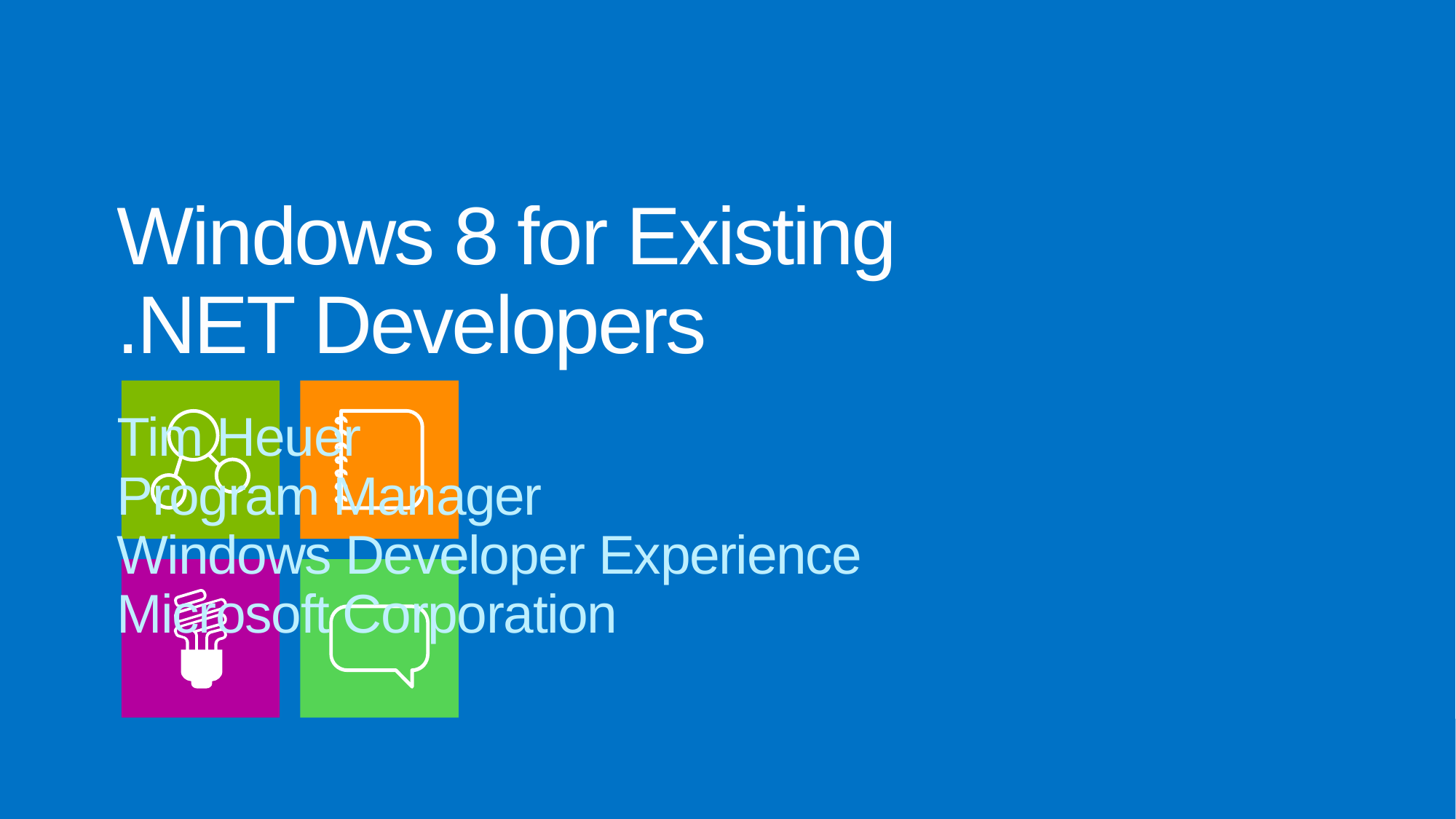

# Windows 8 for Existing .NET Developers
Tim Heuer
Program Manager
Windows Developer Experience
Microsoft Corporation